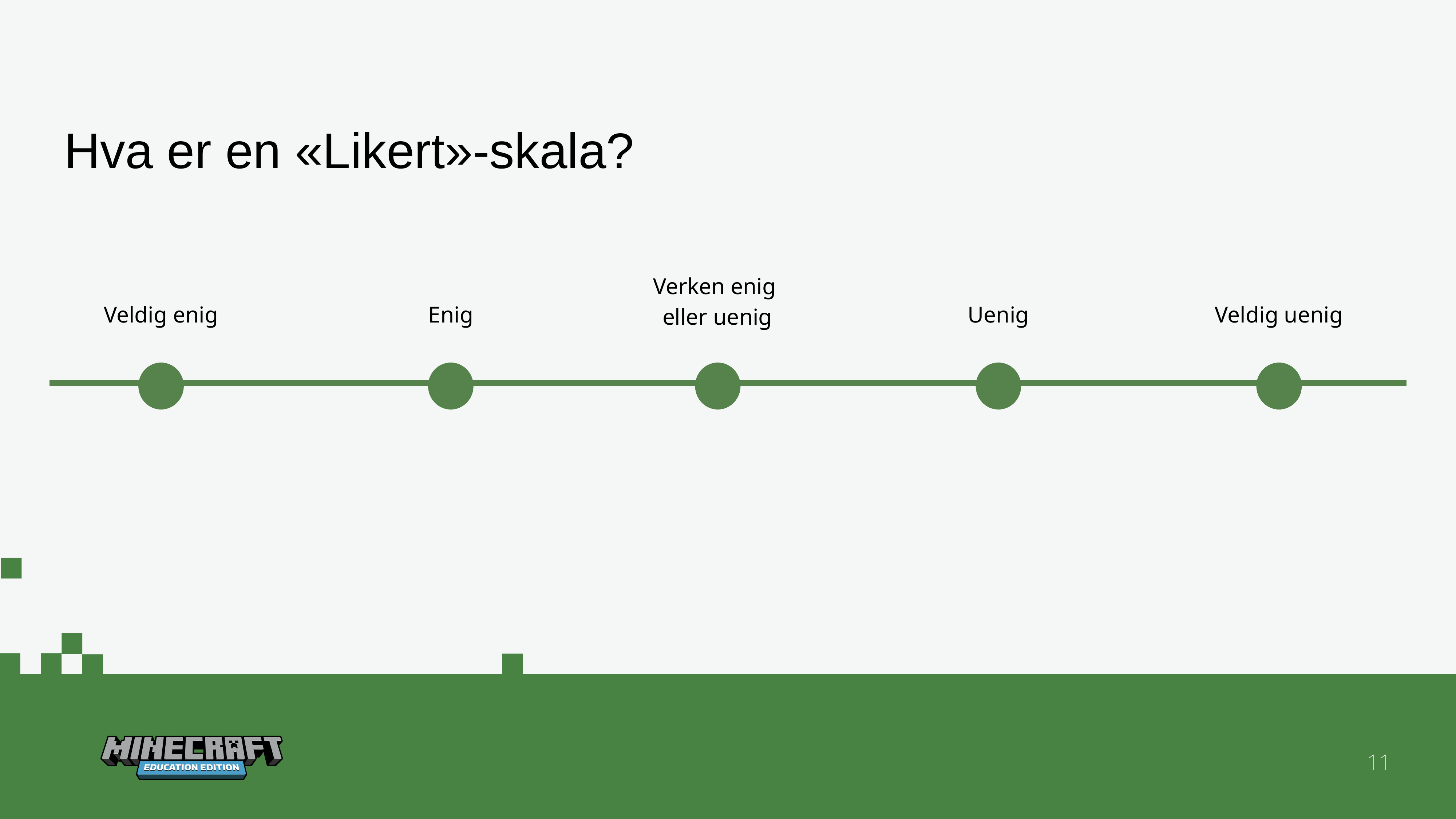

Hva er en «Likert»-skala?
Verken enig
eller uenig
Veldig enig
Enig
Uenig
Veldig uenig

11